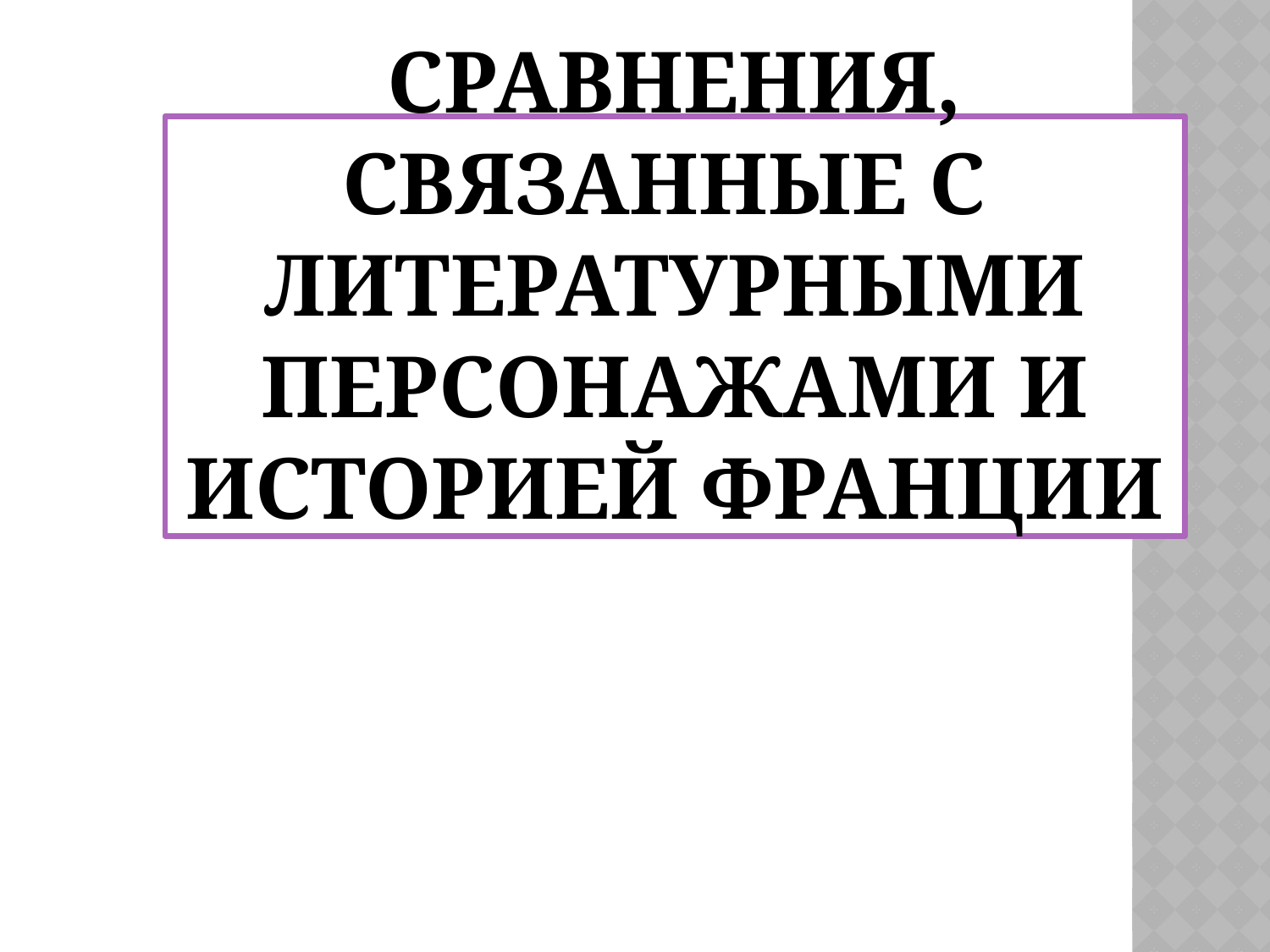

# Сравнения, связанные с литературными персонажами и историей Франции